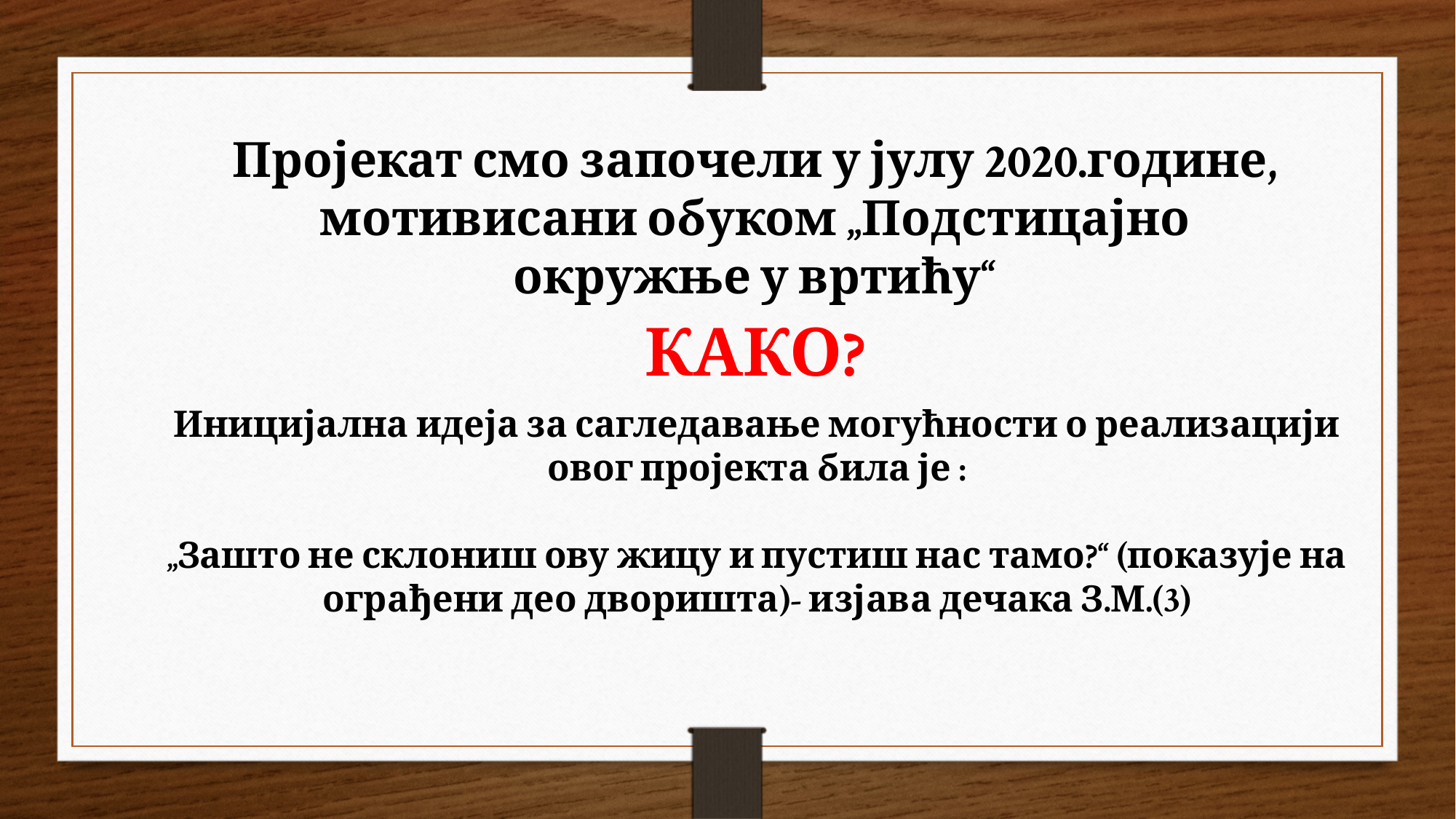

Пројекат смо започели у јулу 2020.године, мотивисани обуком „Подстицајно окружње у вртићу“
КАКО?
Иницијална идеја за сагледавање могућности о реализацији овог пројекта била је :

„Зашто не склониш ову жицу и пустиш нас тамо?“ (показује на ограђени део дворишта)- изјава дечака З.М.(3)